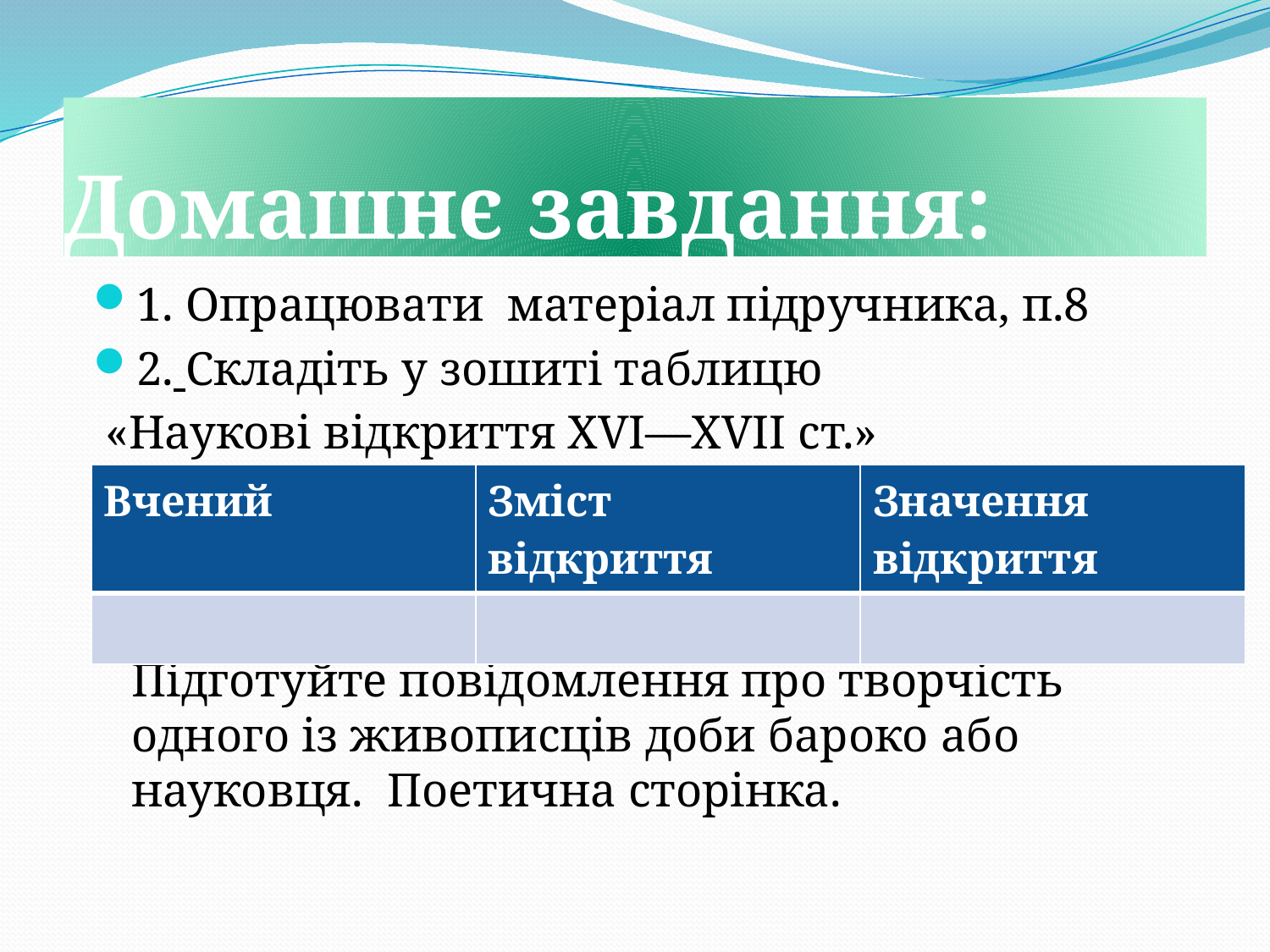

# Домашнє завдання:
1. Опрацювати  матеріал підручника, п.8
2. Складіть у зошиті таблицю
 «Наукові відкриття XVI—XVII ст.»

3. Використовуючи додаткову літературу, Підготуйте повідомлення про творчість одного із живописців доби бароко або науковця.  Поетична сторінка.

| Вчений | Зміст відкриття | Значення відкриття |
| --- | --- | --- |
|  |  |  |